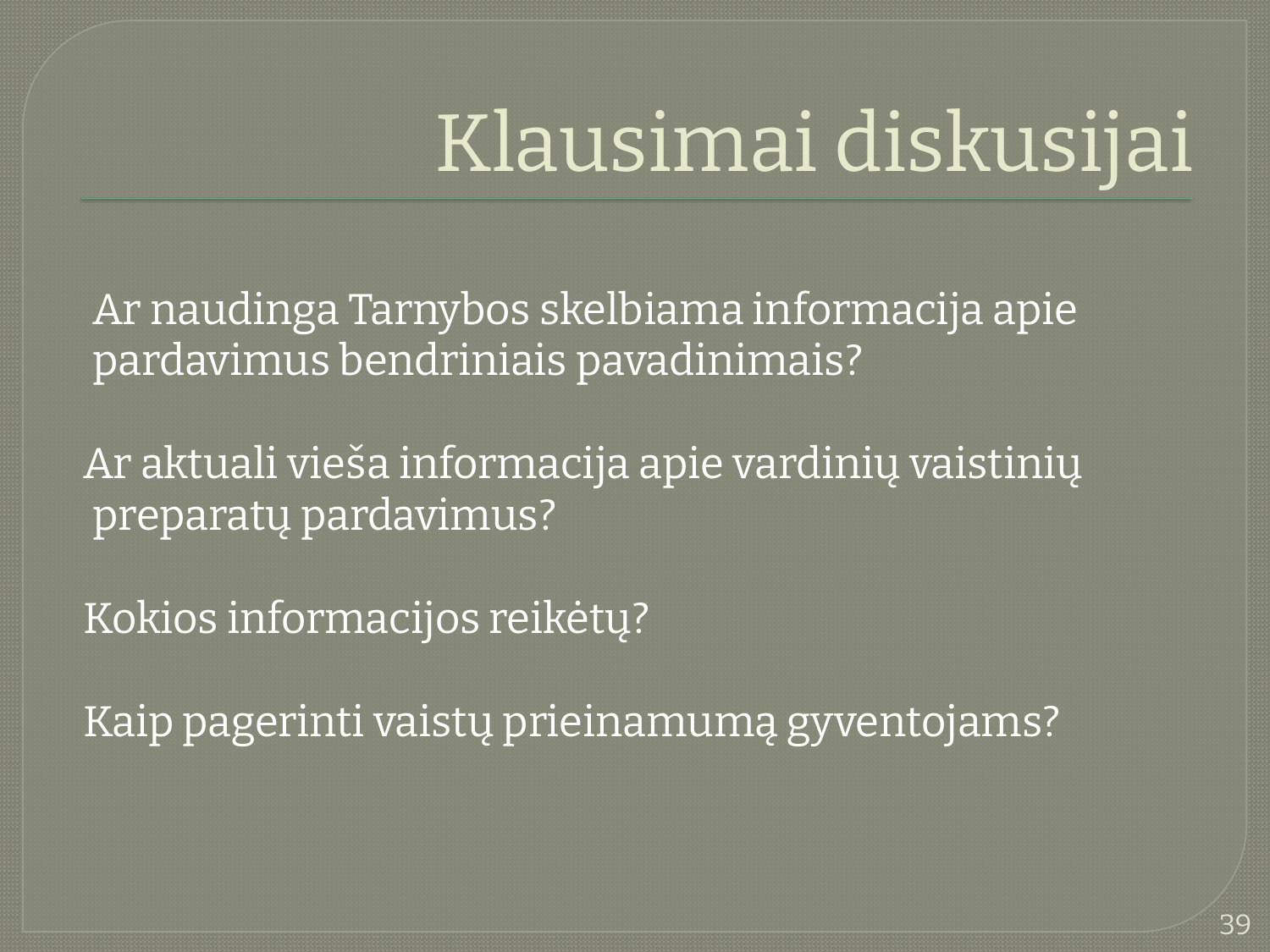

# Klausimai diskusijai
Ar naudinga Tarnybos skelbiama informacija apie pardavimus bendriniais pavadinimais?

   Ar aktuali vieša informacija apie vardinių vaistinių preparatų pardavimus?

   Kokios informacijos reikėtų?

   Kaip pagerinti vaistų prieinamumą gyventojams?

39